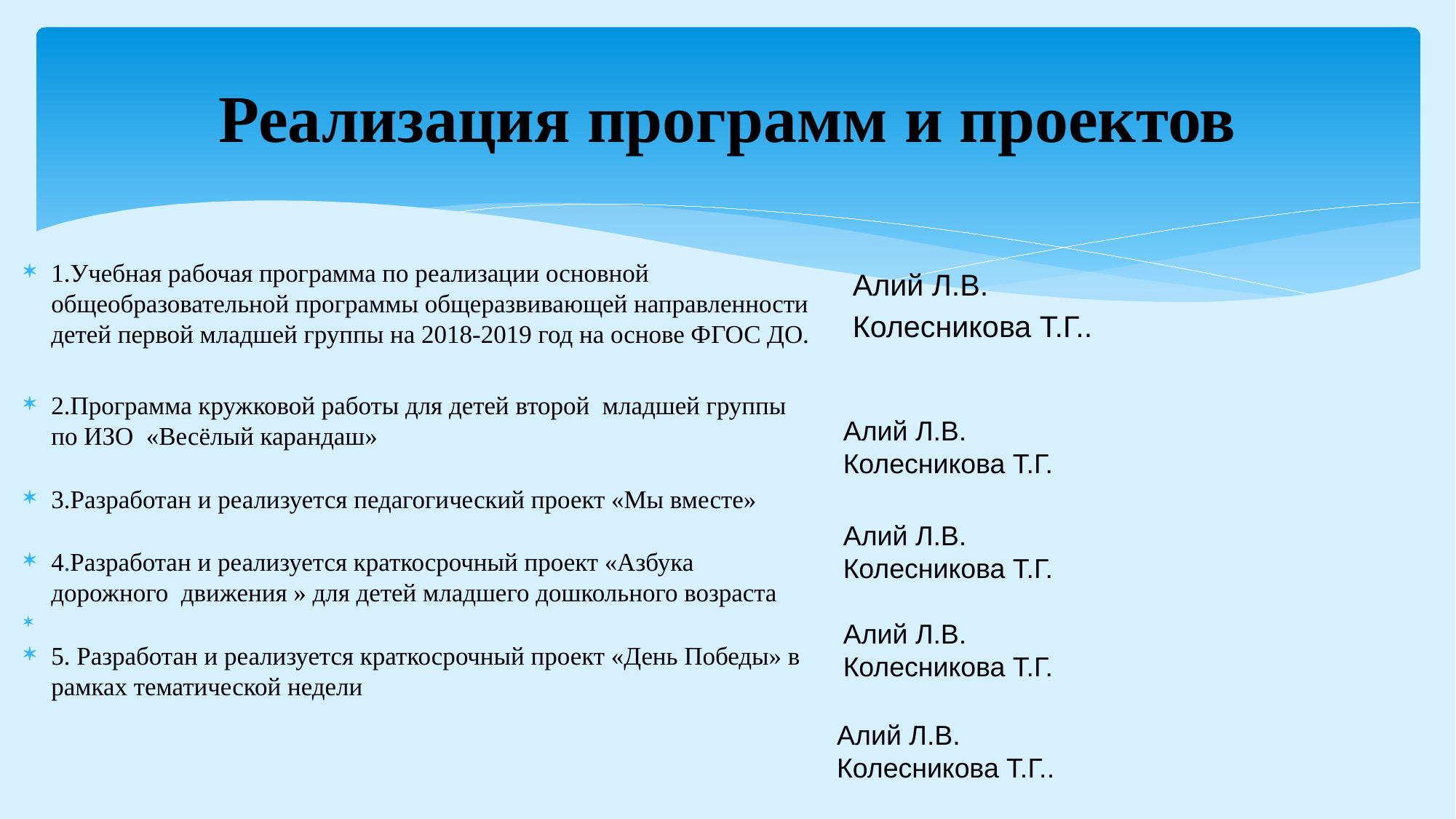

# Реализация программ и проектов
1.Учебная рабочая программа по реализации основной общеобразовательной программы общеразвивающей направленности детей первой младшей группы на 2018-2019 год на основе ФГОС ДО.

2.Программа кружковой работы для детей второй  младшей группы по ИЗО  «Весёлый карандаш»

3.Разработан и реализуется педагогический проект «Мы вместе»

4.Разработан и реализуется краткосрочный проект «Азбука дорожного  движения » для детей младшего дошкольного возраста

5. Разработан и реализуется краткосрочный проект «День Победы» в рамках тематической недели

Алий Л.В.
Колесникова Т.Г..
Алий Л.В.
Колесникова Т.Г.

Алий Л.В.
Колесникова Т.Г.

Алий Л.В.
Колесникова Т.Г.

 Алий Л.В.
 Колесникова Т.Г..